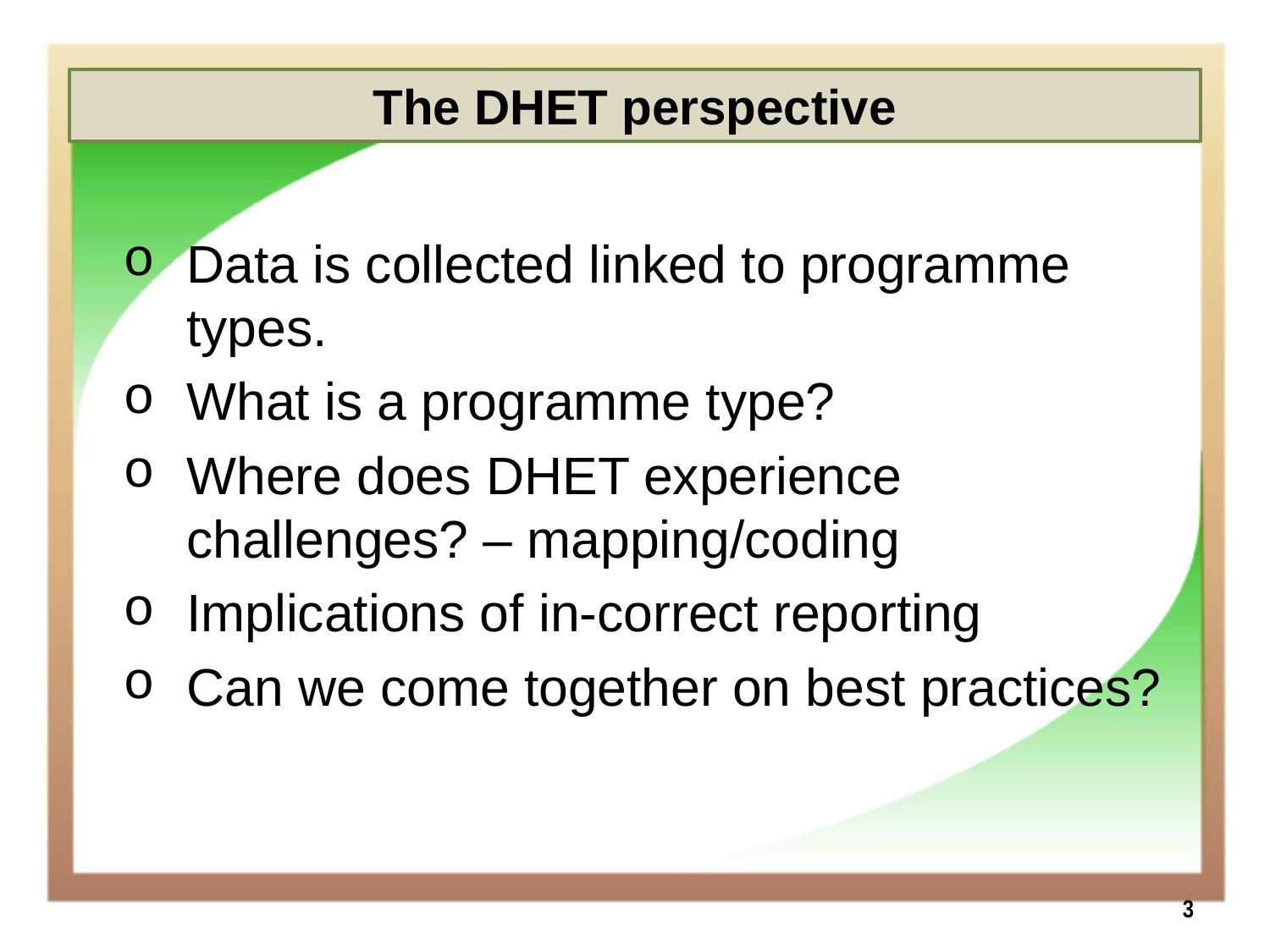

The DHET perspective

Data is collected linked to programme types.
What is a programme type?
Where does DHET experience challenges? – mapping/coding
Implications of in-correct reporting
Can we come together on best practices?

3